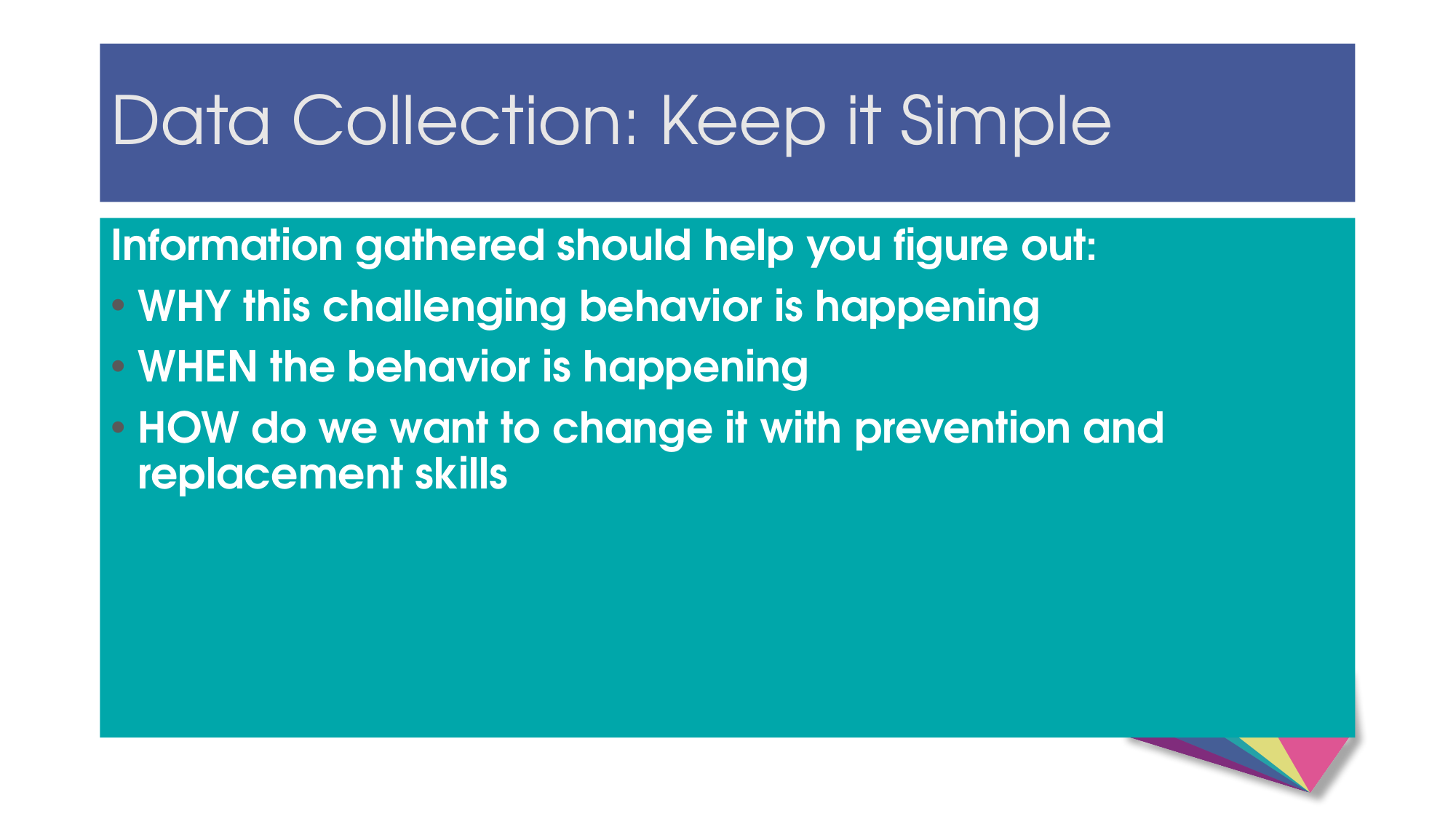

# Data Collection: Keep it Simple
Information gathered should help you figure out:
WHY this challenging behavior is happening
WHEN the behavior is happening
HOW do we want to change it with prevention and replacement skills